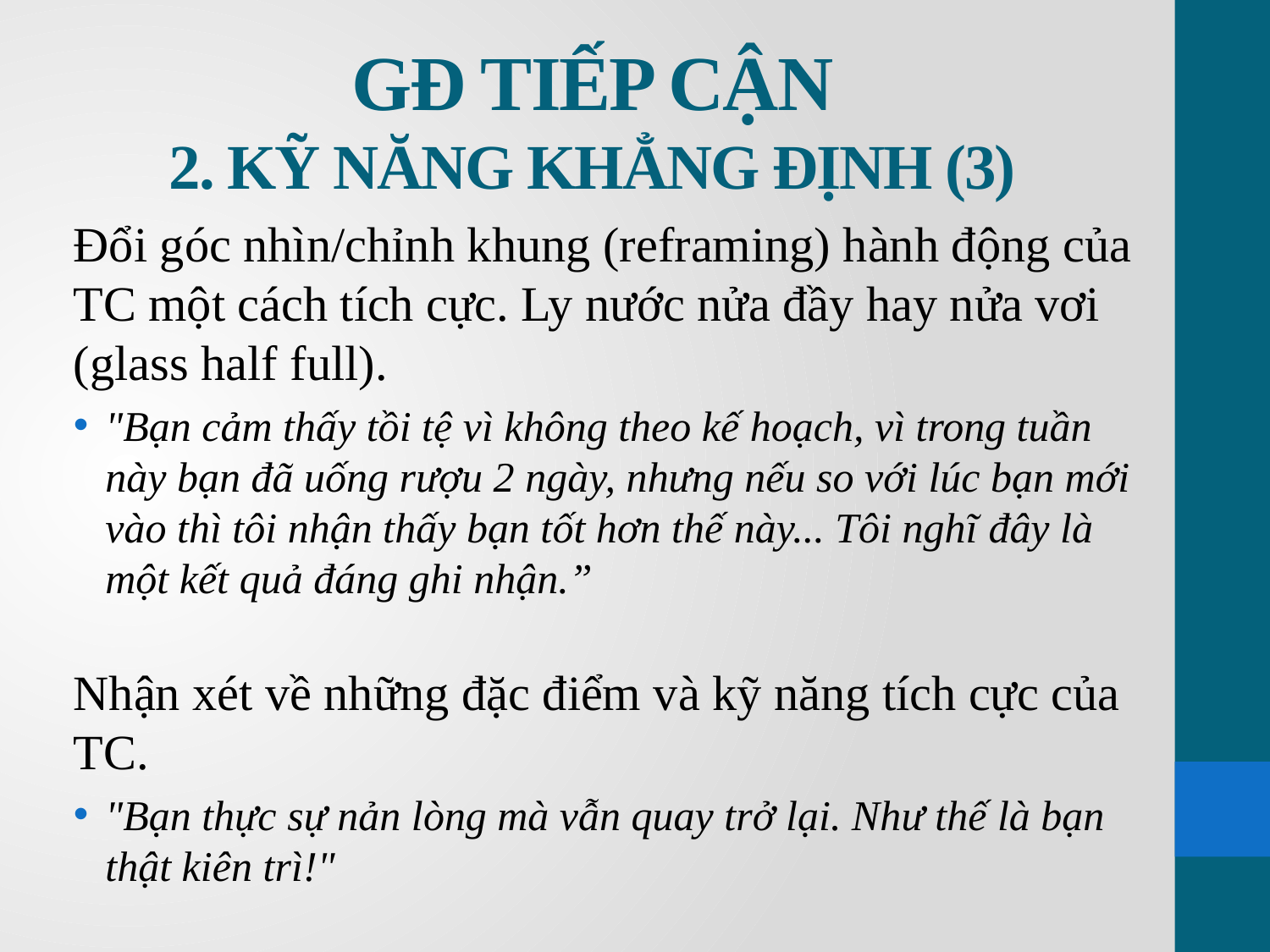

# GĐ TIẾP CẬN 2. KỸ NĂNG KHẲNG ĐỊNH (3)
Đổi góc nhìn/chỉnh khung (reframing) hành động của TC một cách tích cực. Ly nước nửa đầy hay nửa vơi (glass half full).
"Bạn cảm thấy tồi tệ vì không theo kế hoạch, vì trong tuần này bạn đã uống rượu 2 ngày, nhưng nếu so với lúc bạn mới vào thì tôi nhận thấy bạn tốt hơn thế này... Tôi nghĩ đây là một kết quả đáng ghi nhận.”

Nhận xét về những đặc điểm và kỹ năng tích cực của TC.
"Bạn thực sự nản lòng mà vẫn quay trở lại. Như thế là bạn thật kiên trì!"